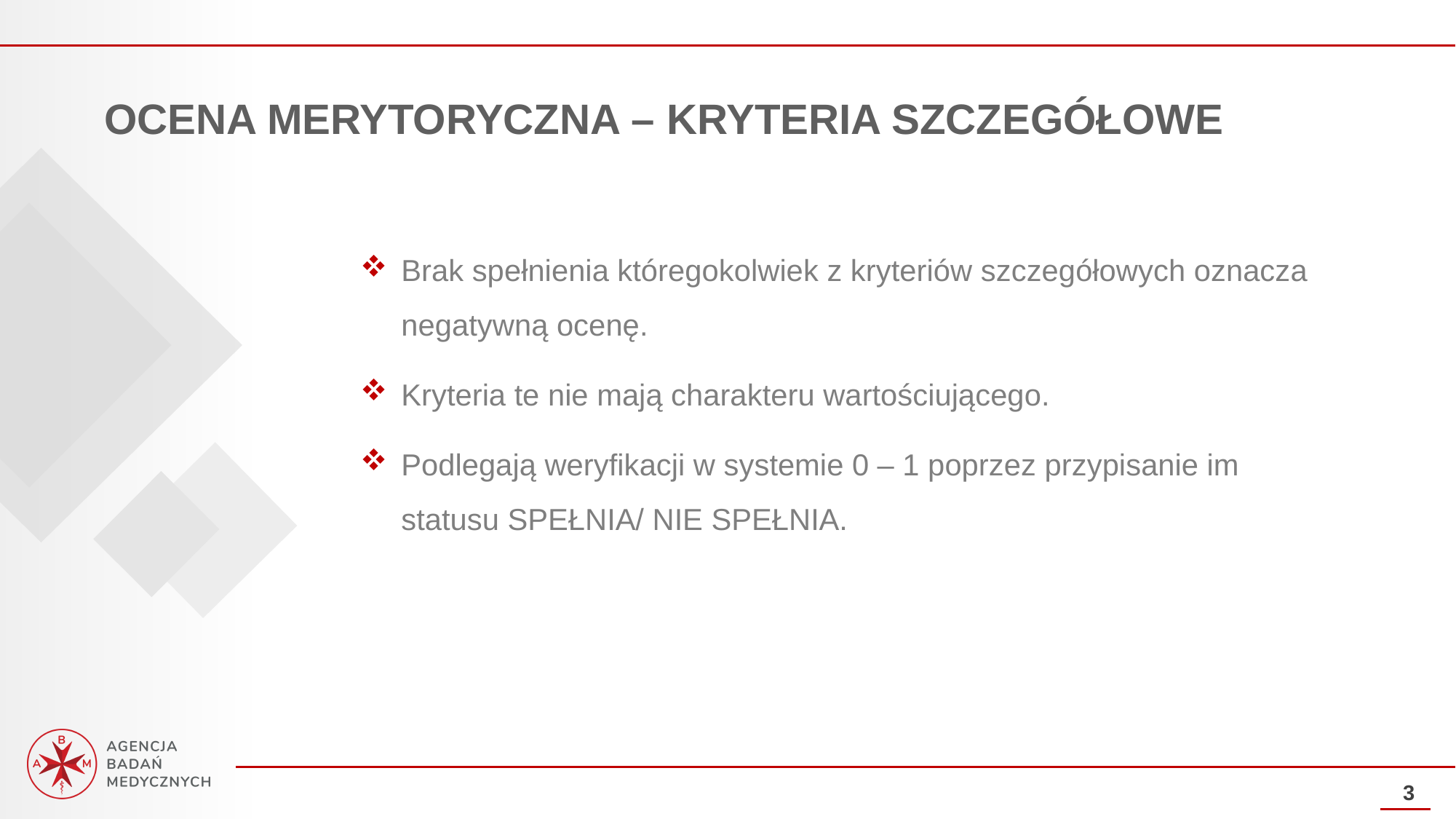

OCENA MERYTORYCZNA – KRYTERIA SZCZEGÓŁOWE

Brak spełnienia któregokolwiek z kryteriów szczegółowych oznacza negatywną ocenę.
Kryteria te nie mają charakteru wartościującego.
Podlegają weryfikacji w systemie 0 – 1 poprzez przypisanie im statusu SPEŁNIA/ NIE SPEŁNIA.

3